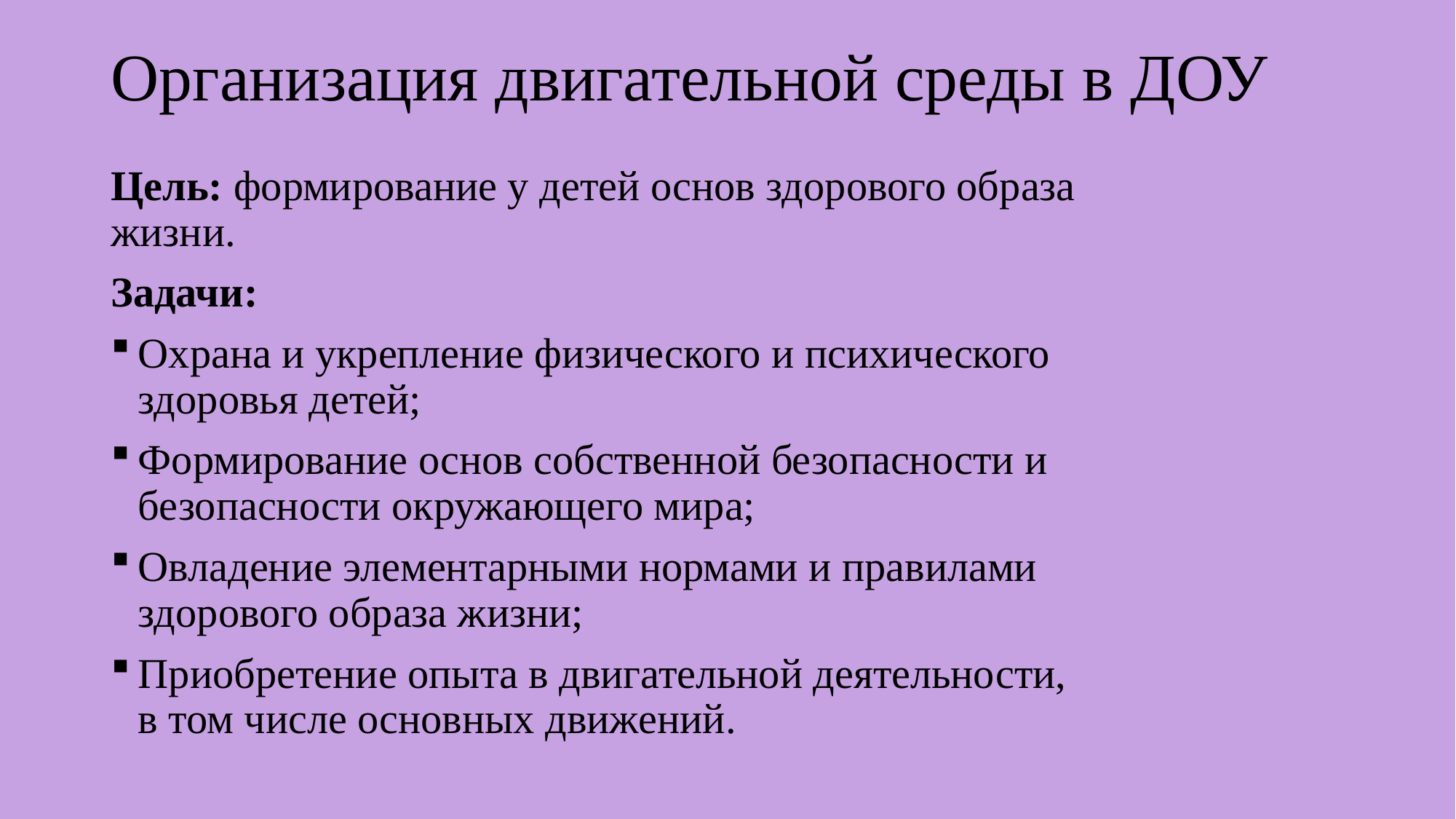

# Организация двигательной среды в ДОУ
Цель: формирование у детей основ здорового образа жизни.
Задачи:
Охрана и укрепление физического и психического здоровья детей;
Формирование основ собственной безопасности и безопасности окружающего мира;
Овладение элементарными нормами и правилами здорового образа жизни;
Приобретение опыта в двигательной деятельности, в том числе основных движений.